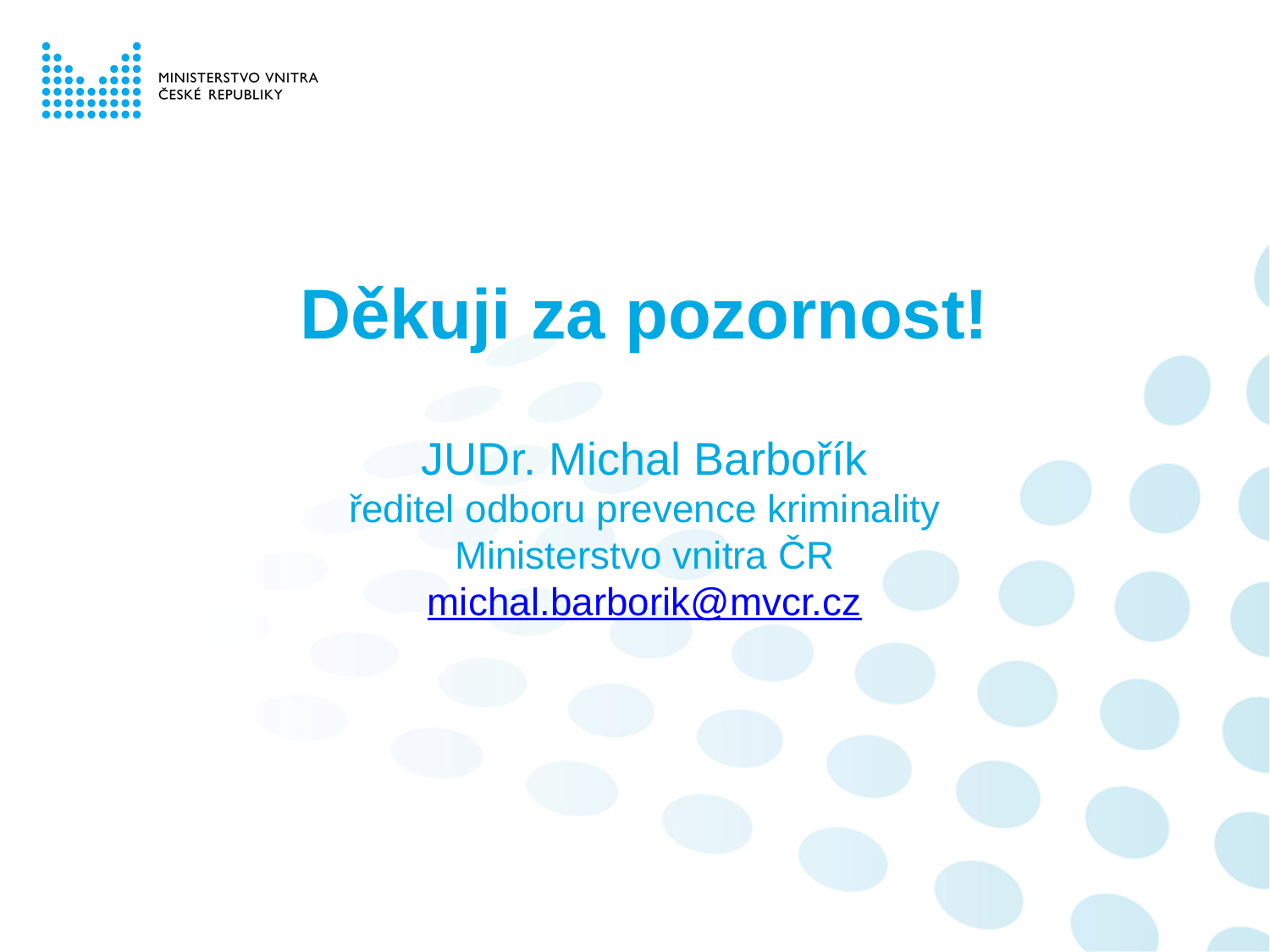

# Děkuji za pozornost! JUDr. Michal Barbořík ředitel odboru prevence kriminality Ministerstvo vnitra ČR michal.barborik@mvcr.cz